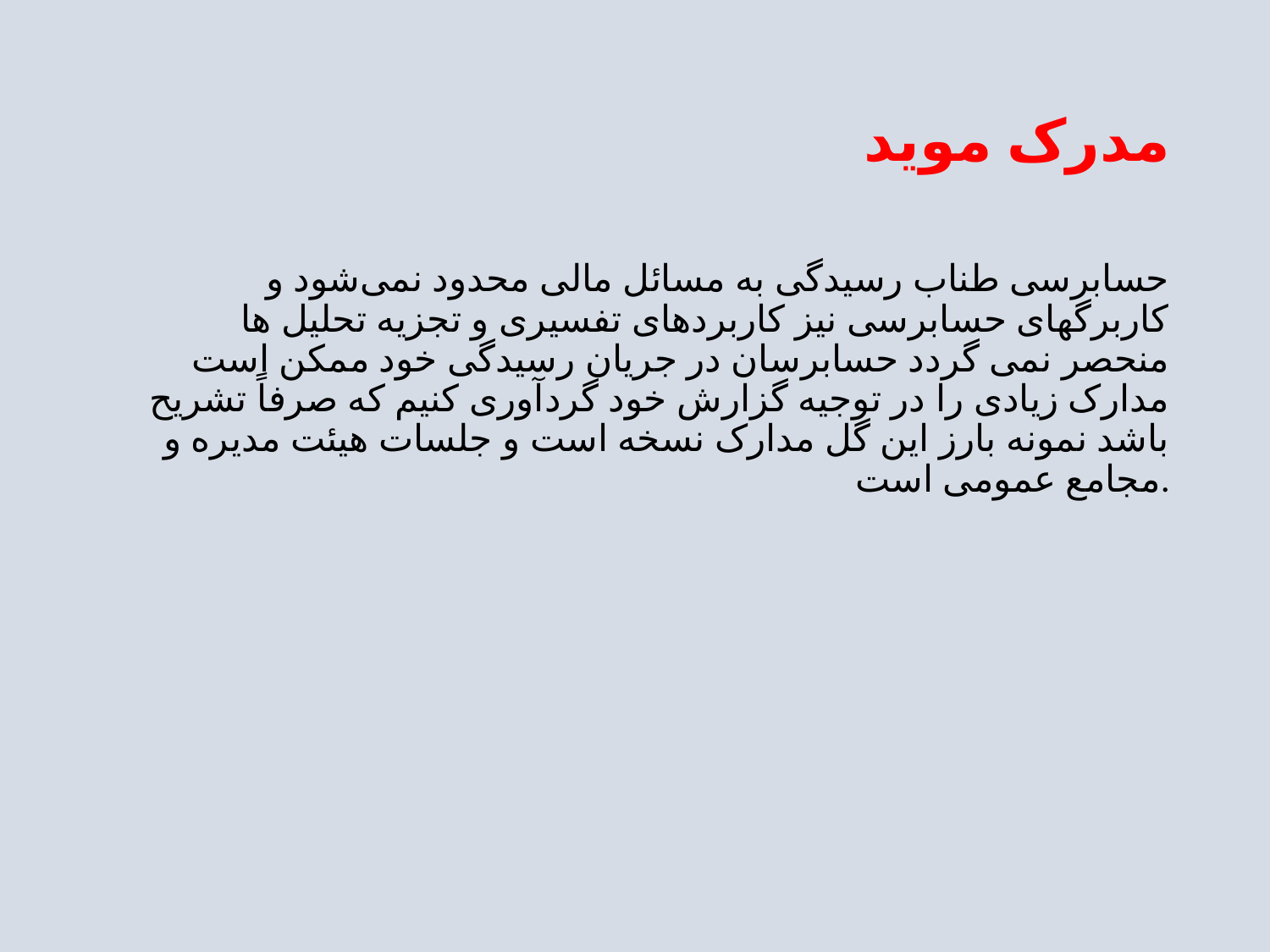

# مدرک موید
حسابرسی طناب رسیدگی به مسائل مالی محدود نمی‌شود و کاربرگهای حسابرسی نیز کاربردهای تفسیری و تجزیه تحلیل ها منحصر نمی گردد حسابرسان در جریان رسیدگی خود ممکن است مدارک زیادی را در توجیه گزارش خود گردآوری کنیم که صرفاً تشریح باشد نمونه بارز این گل مدارک نسخه است و جلسات هیئت مدیره و مجامع عمومی است.